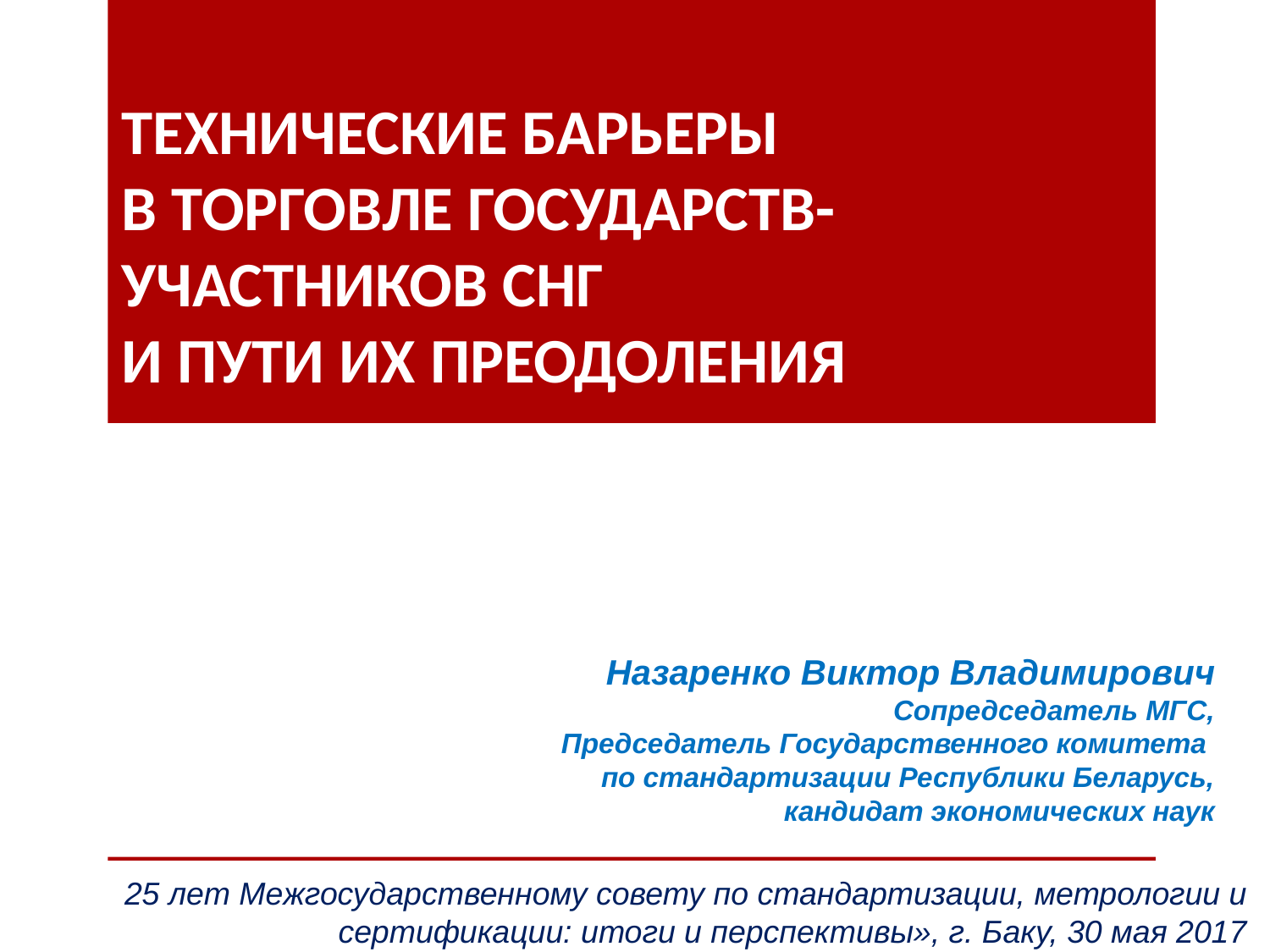

ТЕХНИЧЕСКИЕ БАРЬЕРЫ
В ТОРГОВЛЕ ГОСУДАРСТВ-УЧАСТНИКОВ СНГ
И ПУТИ ИХ ПРЕОДОЛЕНИЯ
Назаренко Виктор Владимирович
Сопредседатель МГС,
Председатель Государственного комитета
по стандартизации Республики Беларусь,
кандидат экономических наук
25 лет Межгосударственному совету по стандартизации, метрологии и сертификации: итоги и перспективы», г. Баку, 30 мая 2017